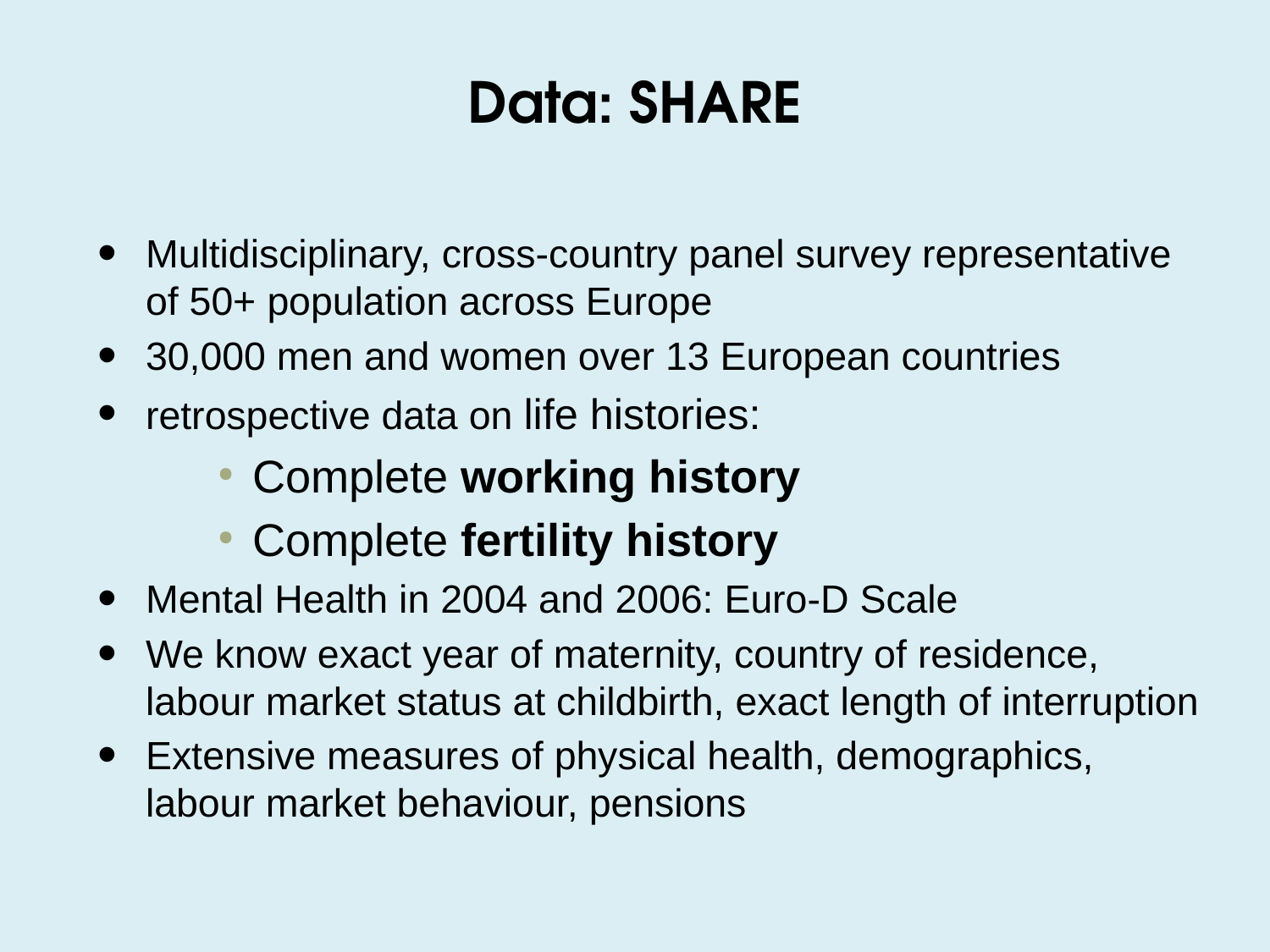

# Data: SHARE
Multidisciplinary, cross-country panel survey representative of 50+ population across Europe
30,000 men and women over 13 European countries
retrospective data on life histories:
Complete working history
Complete fertility history
Mental Health in 2004 and 2006: Euro-D Scale
We know exact year of maternity, country of residence, labour market status at childbirth, exact length of interruption
Extensive measures of physical health, demographics, labour market behaviour, pensions